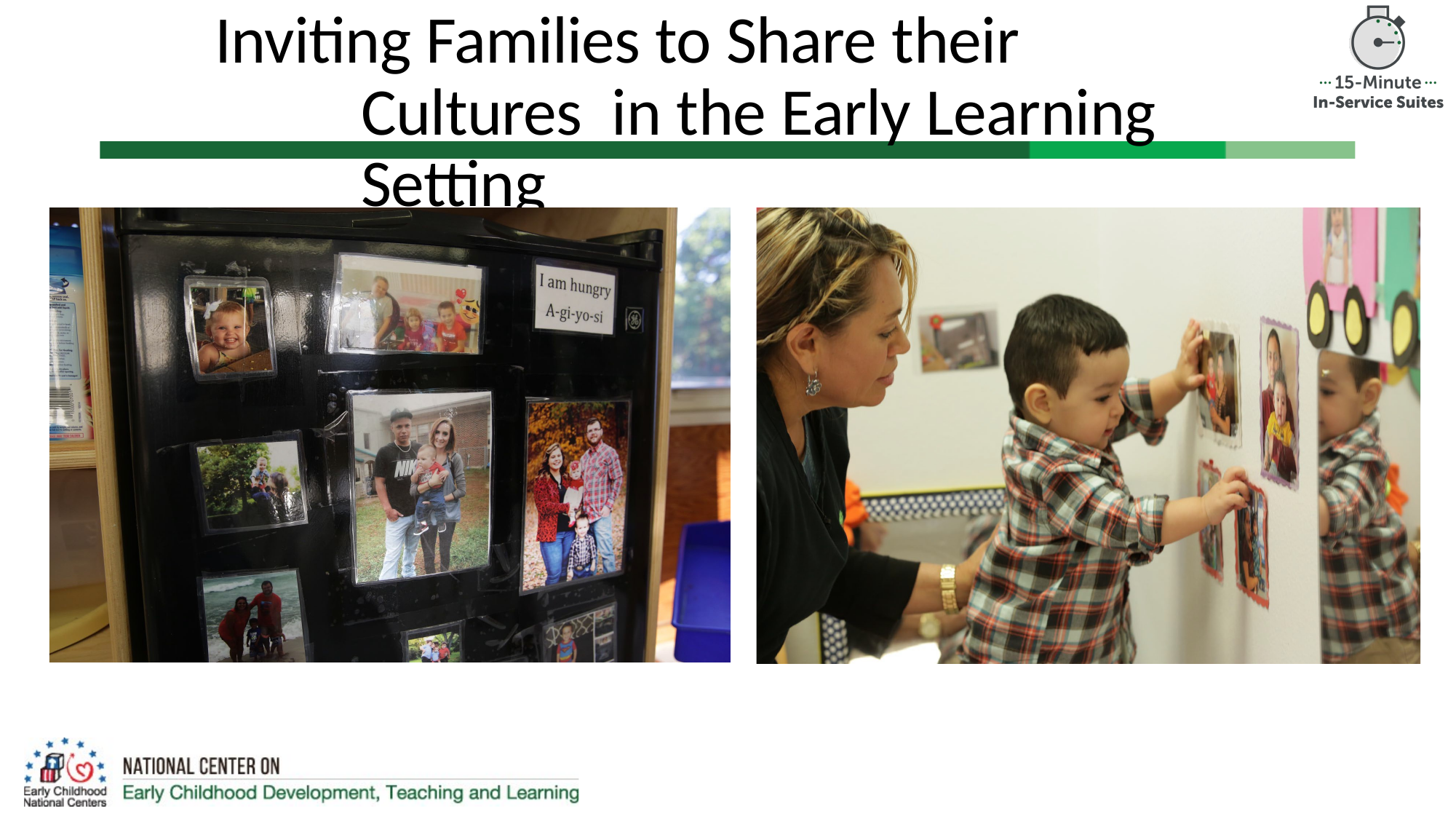

# Inviting Families to Share their Cultures  in the Early Learning Setting